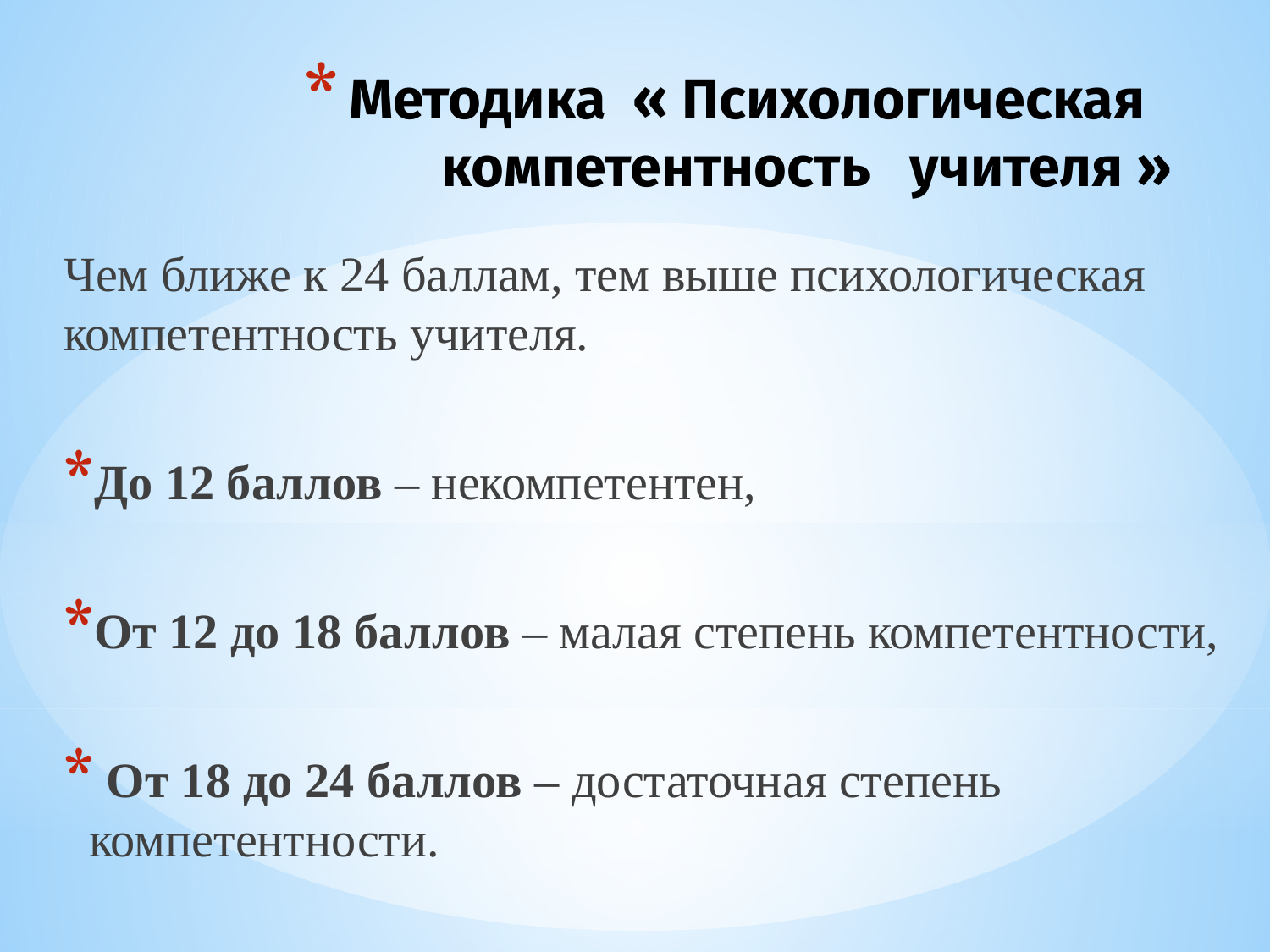

# Методика  « Психологическая   компетентность   учителя »
Чем ближе к 24 баллам, тем выше психологическая компетентность учителя.

До 12 баллов – некомпетентен,

От 12 до 18 баллов – малая степень компетентности,

 От 18 до 24 баллов – достаточная степень компетентности.